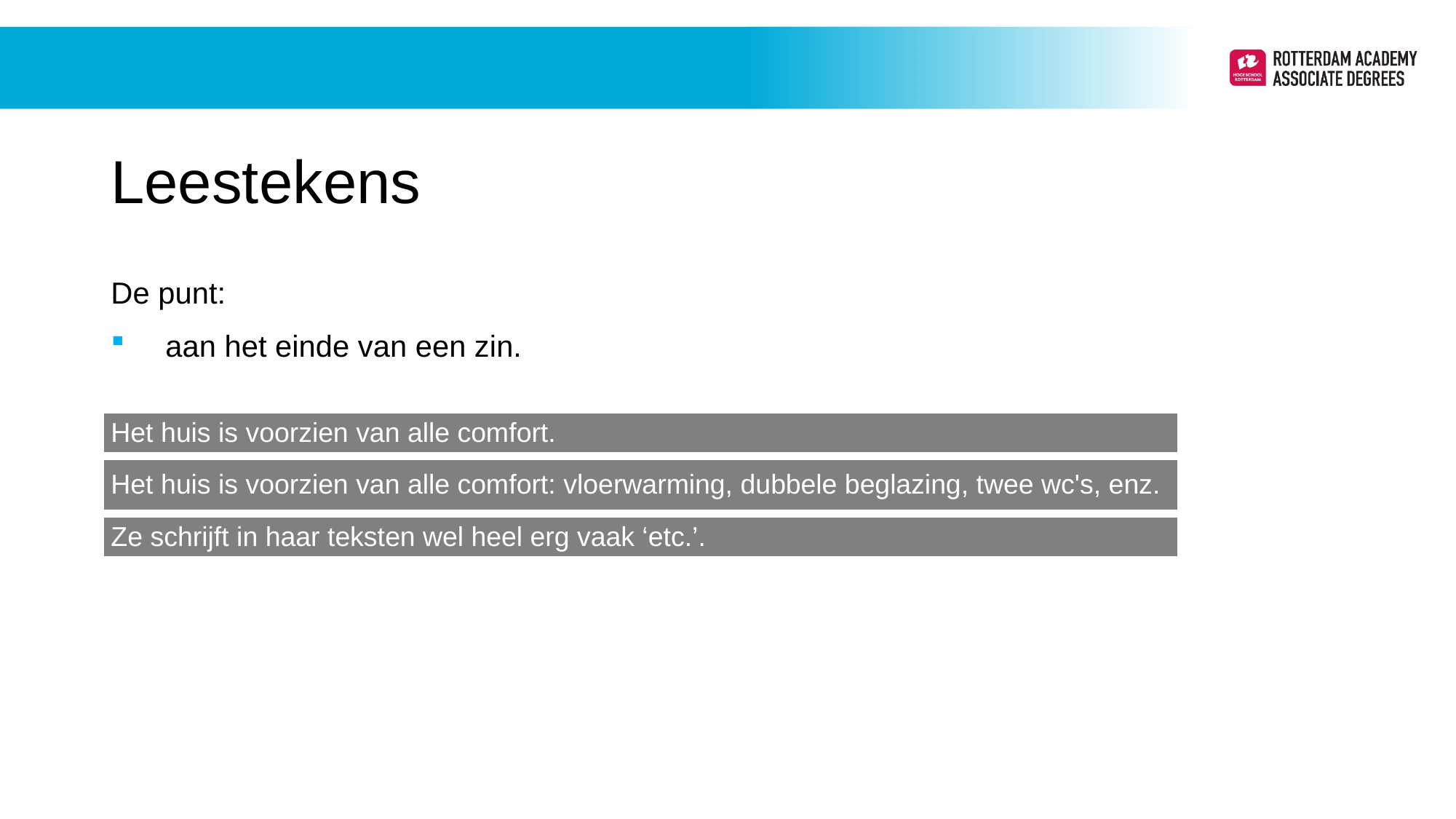

# Leestekens
De punt:
aan het einde van een zin.

| Het huis is voorzien van alle comfort. |
| --- |
| Het huis is voorzien van alle comfort: vloerwarming, dubbele beglazing, twee wc's, enz. |
| Ze schrijft in haar teksten wel heel erg vaak ‘etc.’. |